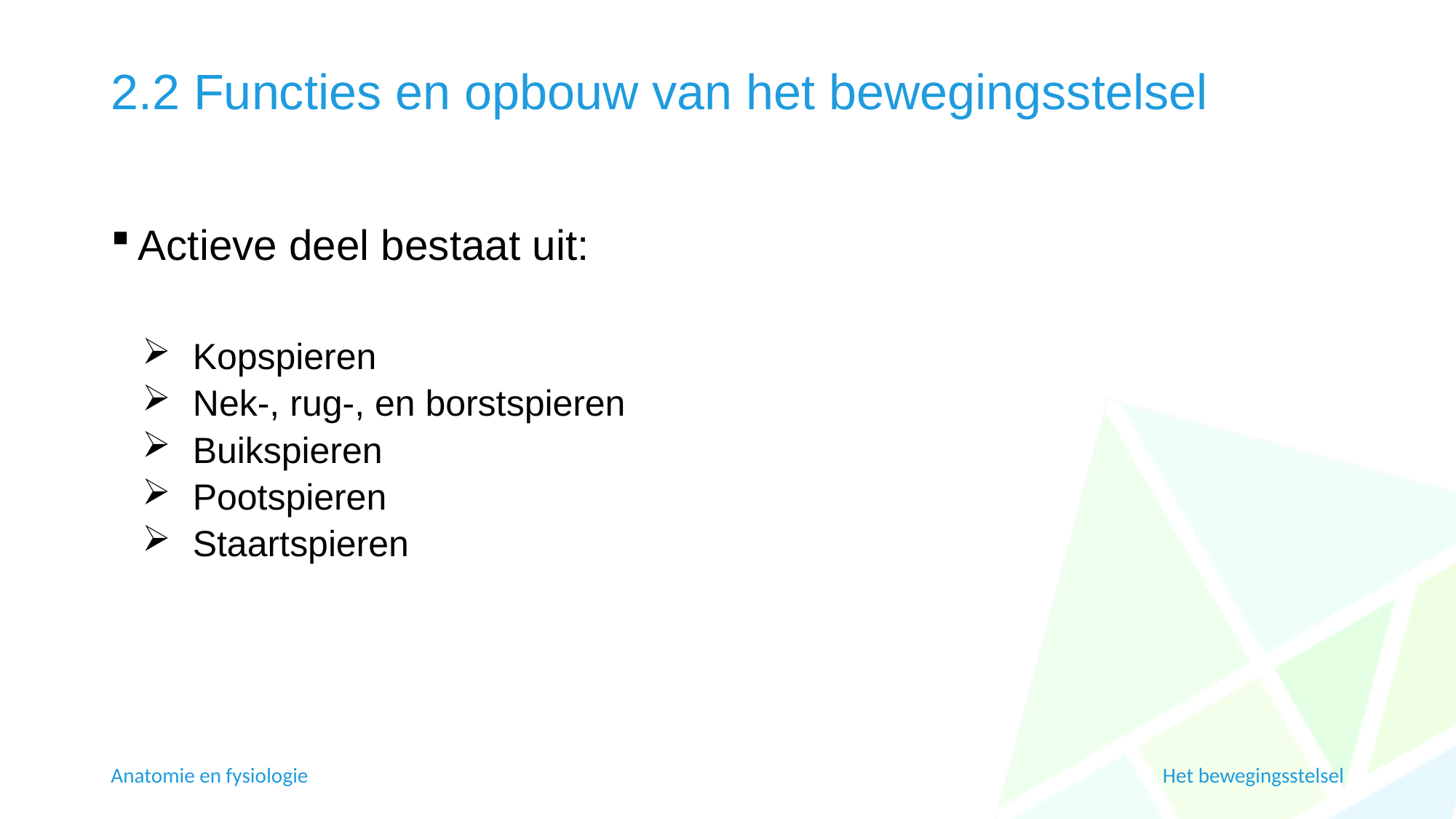

# 2.2 Functies en opbouw van het bewegingsstelsel
Actieve deel bestaat uit:

Kopspieren
Nek-, rug-, en borstspieren
Buikspieren
Pootspieren
Staartspieren
Anatomie en fysiologie
Het bewegingsstelsel